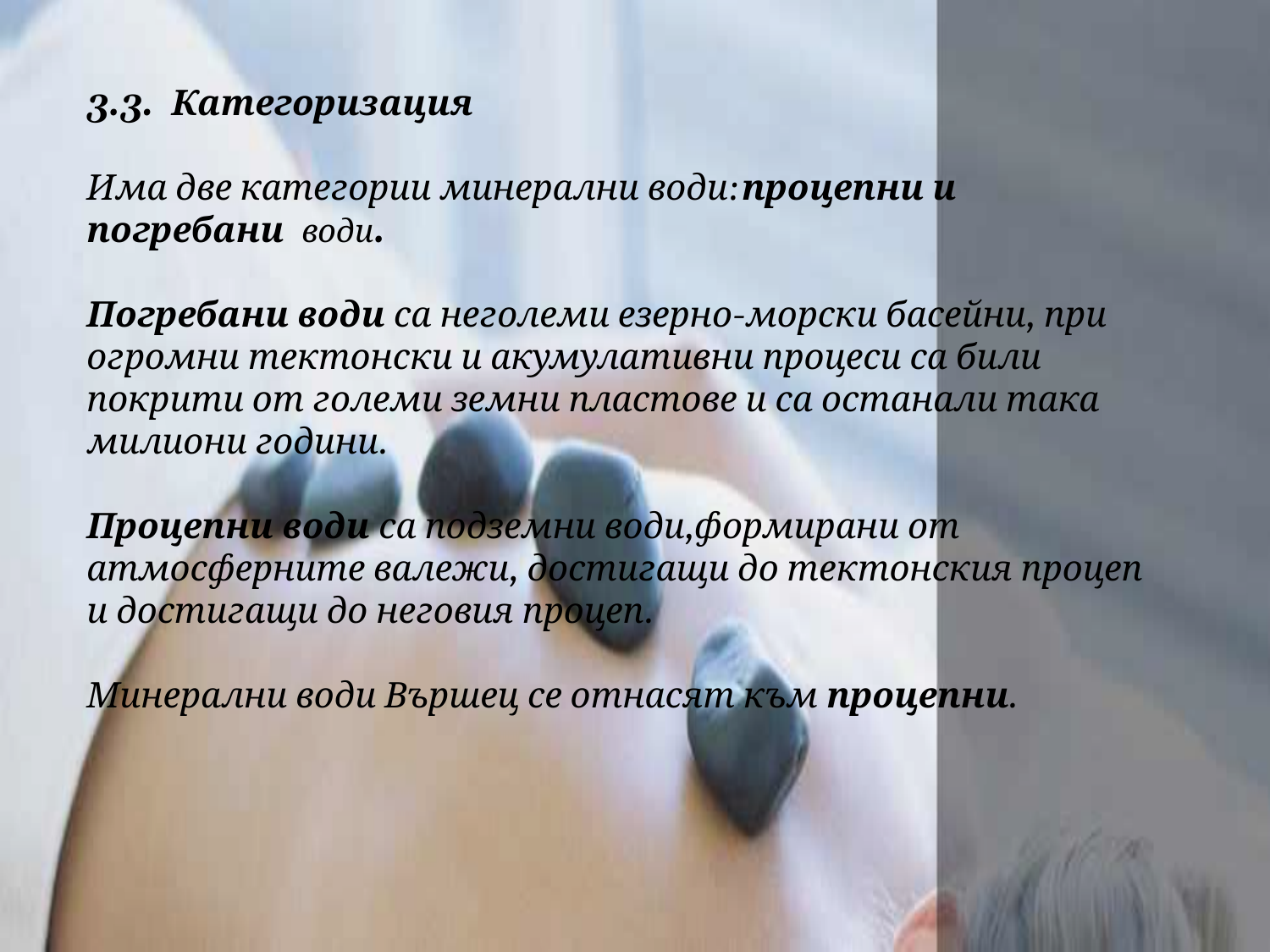

3.3.  Категоризация
Има две категории минерални води:процепни и погребани  води.
Погребани води са неголеми езерно-морски басейни, при огромни тектонски и акумулативни процеси са били покрити от големи земни пластове и са останали така милиони години.
Процепни води са подземни води,формирани от атмосферните валежи, достигащи до тектонския процеп и достигащи до неговия процеп.
Минерални води Вършец се отнасят към процепни.